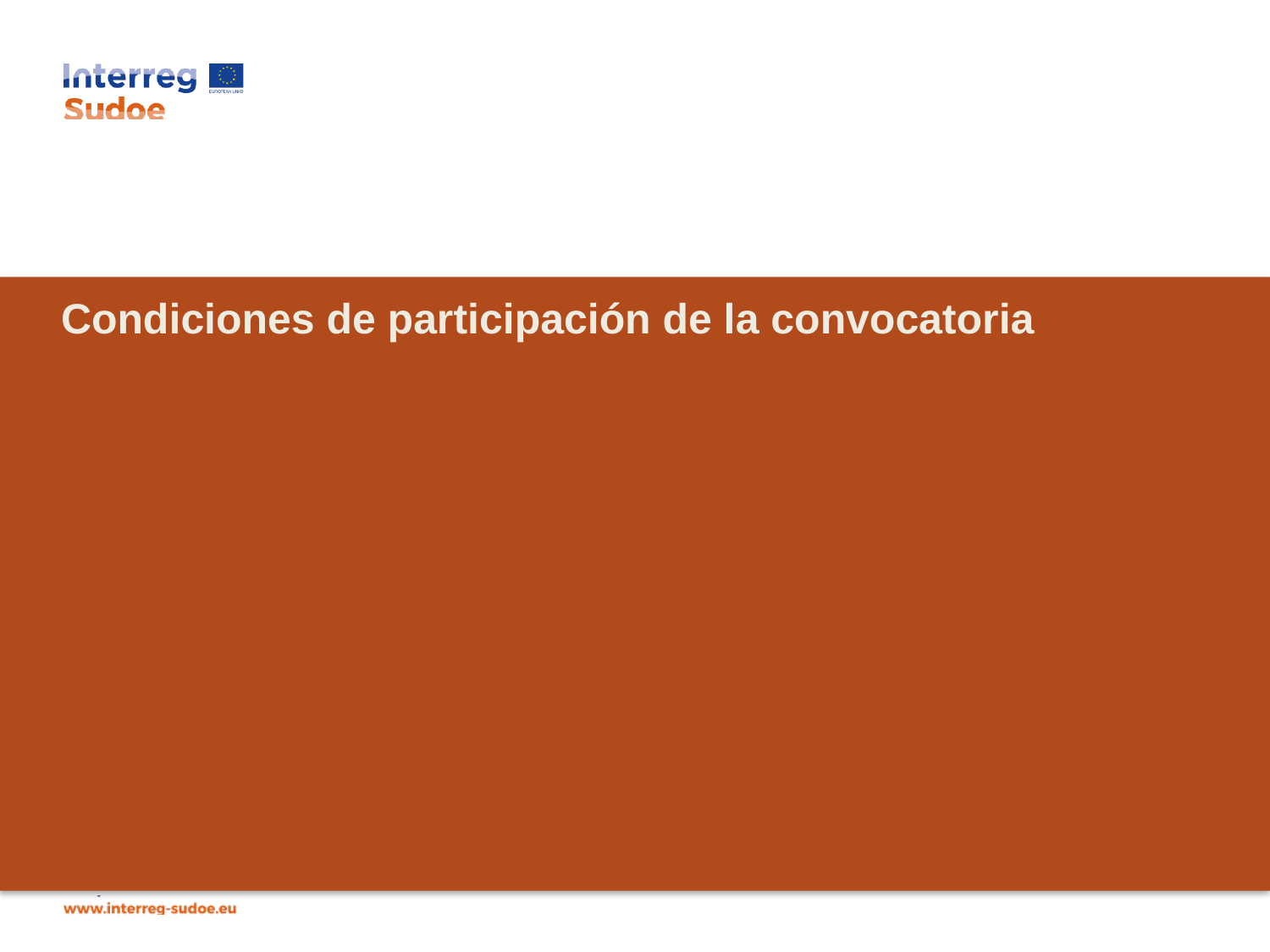

# Condiciones de participación de la convocatoria